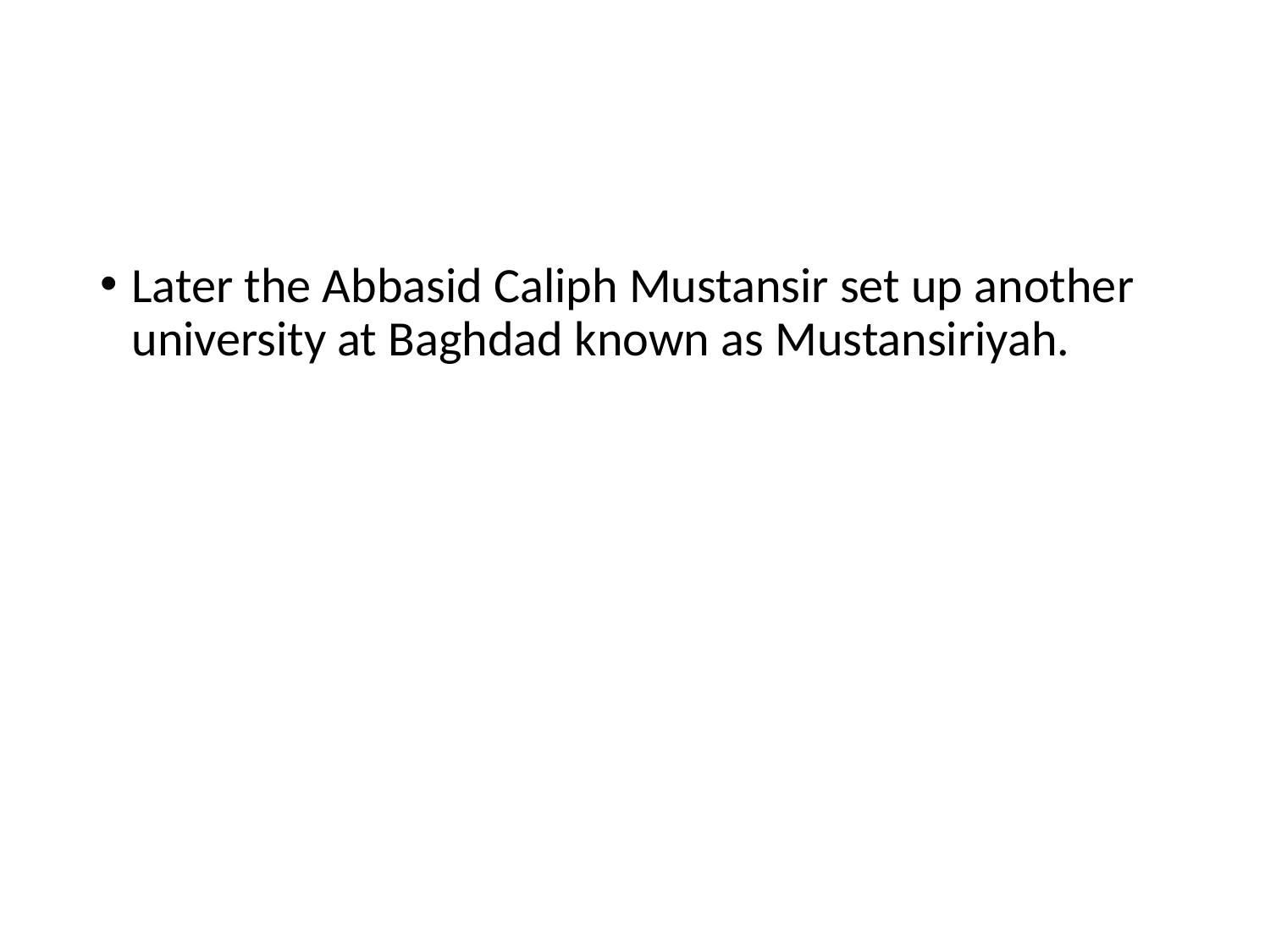

#
Later the Abbasid Caliph Mustansir set up another university at Baghdad known as Mustansiriyah.